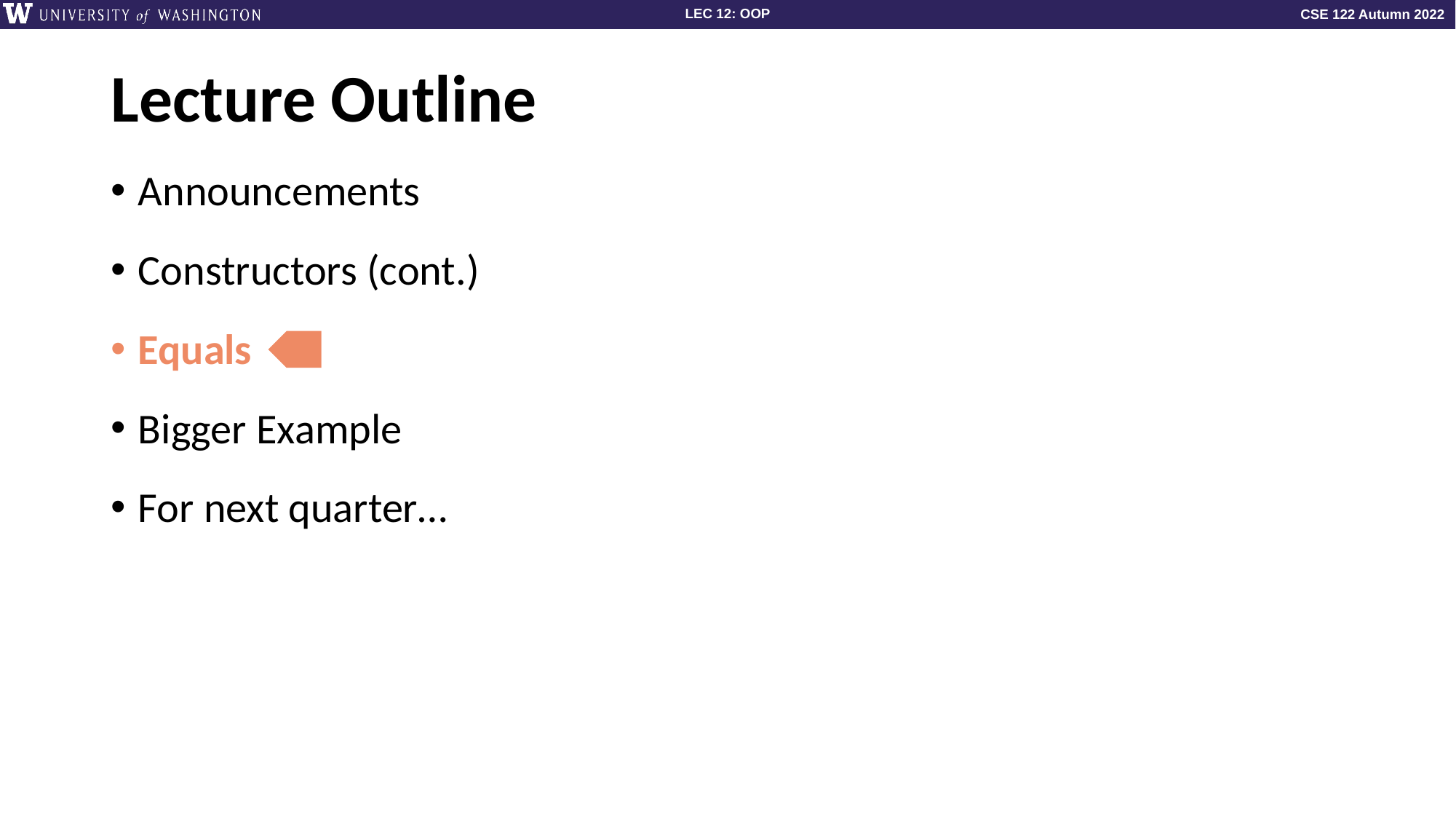

# Lecture Outline
Announcements
Constructors (cont.)
Equals
Bigger Example
For next quarter…